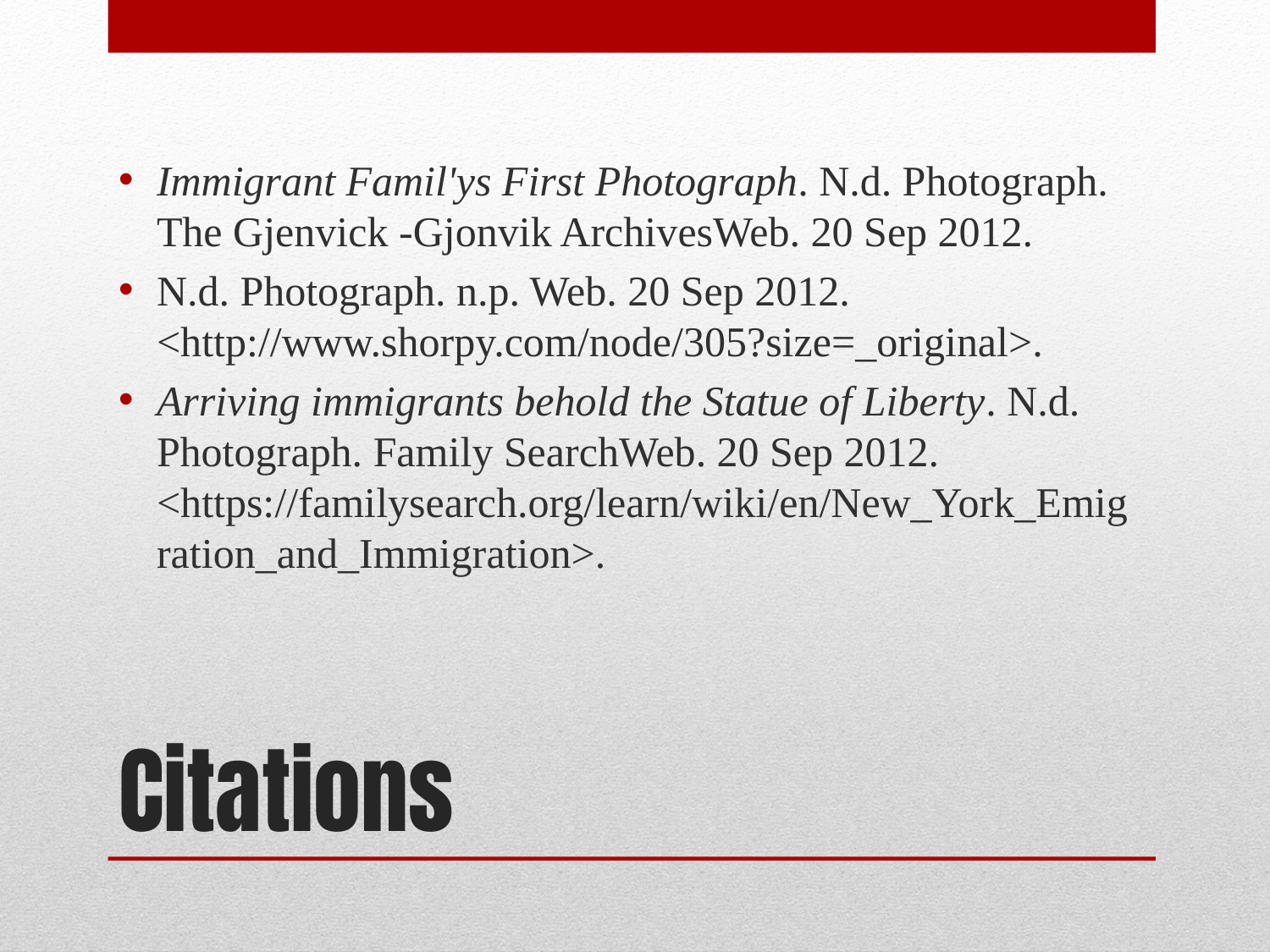

Immigrant Famil'ys First Photograph. N.d. Photograph. The Gjenvick -Gjonvik ArchivesWeb. 20 Sep 2012.
N.d. Photograph. n.p. Web. 20 Sep 2012. <http://www.shorpy.com/node/305?size=_original>.
Arriving immigrants behold the Statue of Liberty. N.d. Photograph. Family SearchWeb. 20 Sep 2012. <https://familysearch.org/learn/wiki/en/New_York_Emigration_and_Immigration>.
# Citations